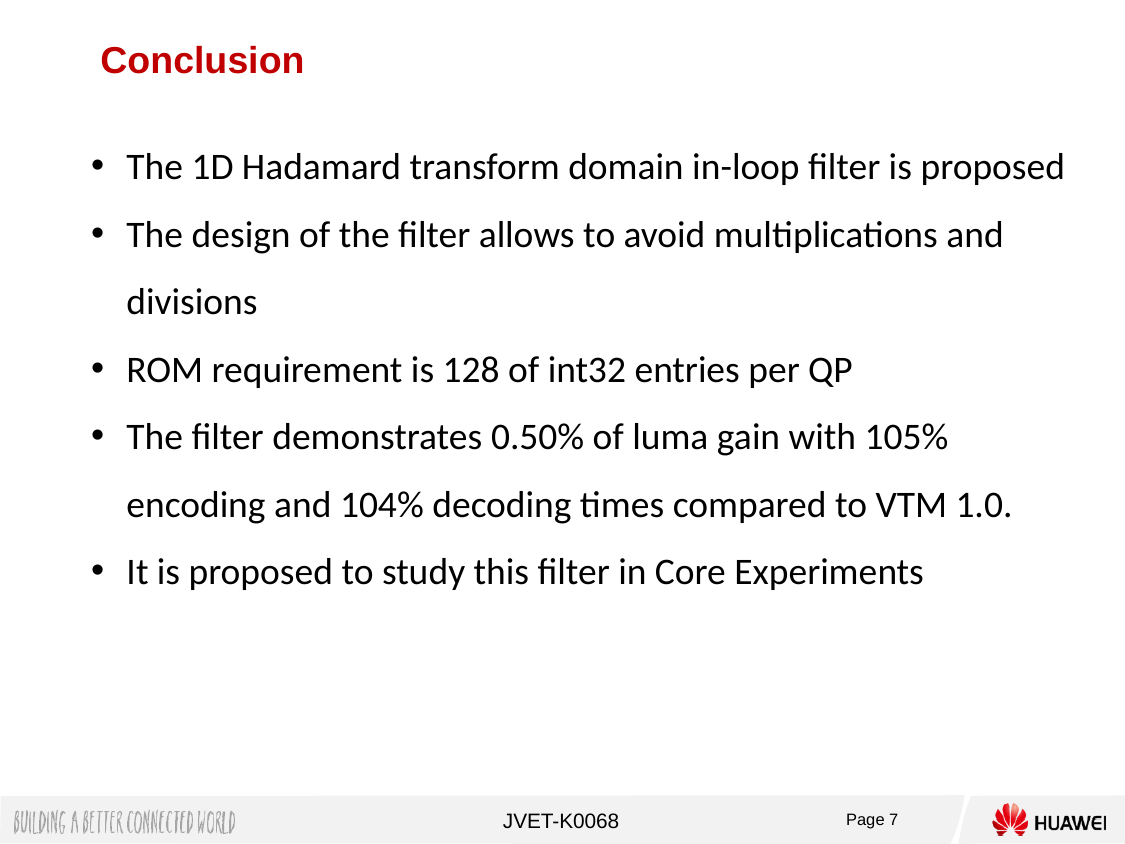

# Conclusion
The 1D Hadamard transform domain in-loop filter is proposed
The design of the filter allows to avoid multiplications and divisions
ROM requirement is 128 of int32 entries per QP
The filter demonstrates 0.50% of luma gain with 105% encoding and 104% decoding times compared to VTM 1.0.
It is proposed to study this filter in Core Experiments